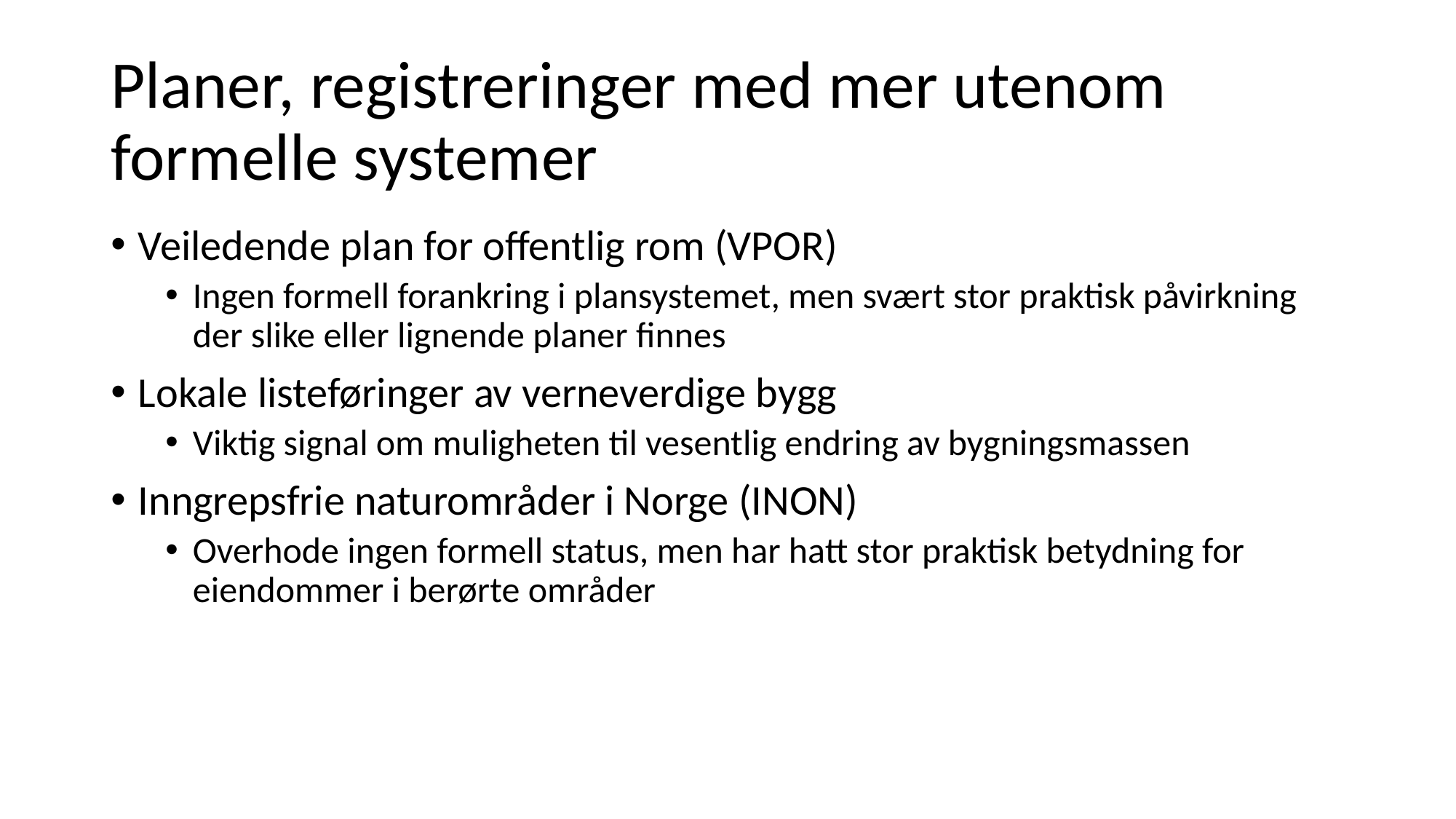

# Planer, registreringer med mer utenom formelle systemer
Veiledende plan for offentlig rom (VPOR)
Ingen formell forankring i plansystemet, men svært stor praktisk påvirkning der slike eller lignende planer finnes
Lokale listeføringer av verneverdige bygg
Viktig signal om muligheten til vesentlig endring av bygningsmassen
Inngrepsfrie naturområder i Norge (INON)
Overhode ingen formell status, men har hatt stor praktisk betydning for eiendommer i berørte områder